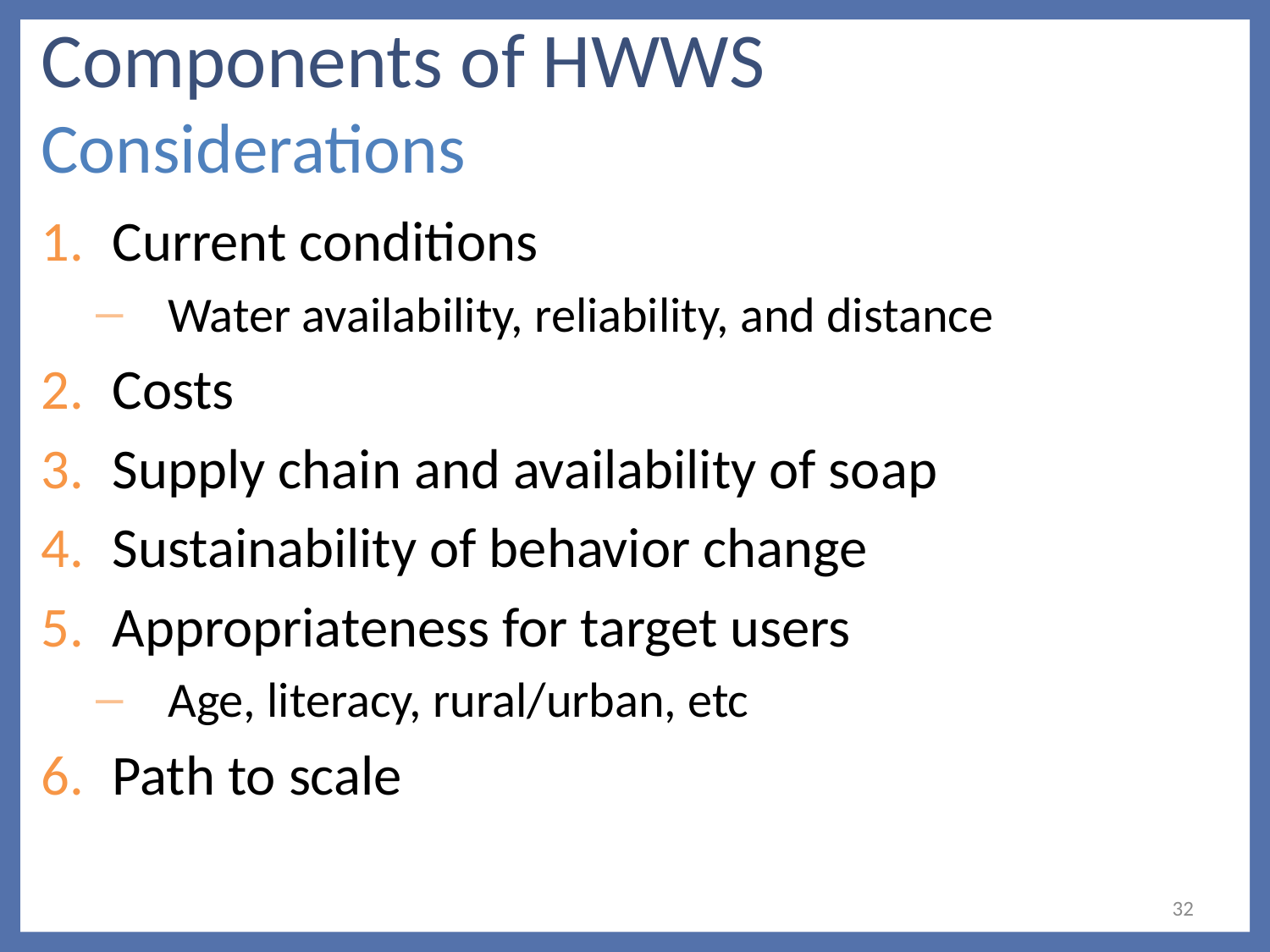

# Components of HWWS Considerations
Current conditions
Water availability, reliability, and distance
Costs
Supply chain and availability of soap
Sustainability of behavior change
Appropriateness for target users
Age, literacy, rural/urban, etc
Path to scale

32